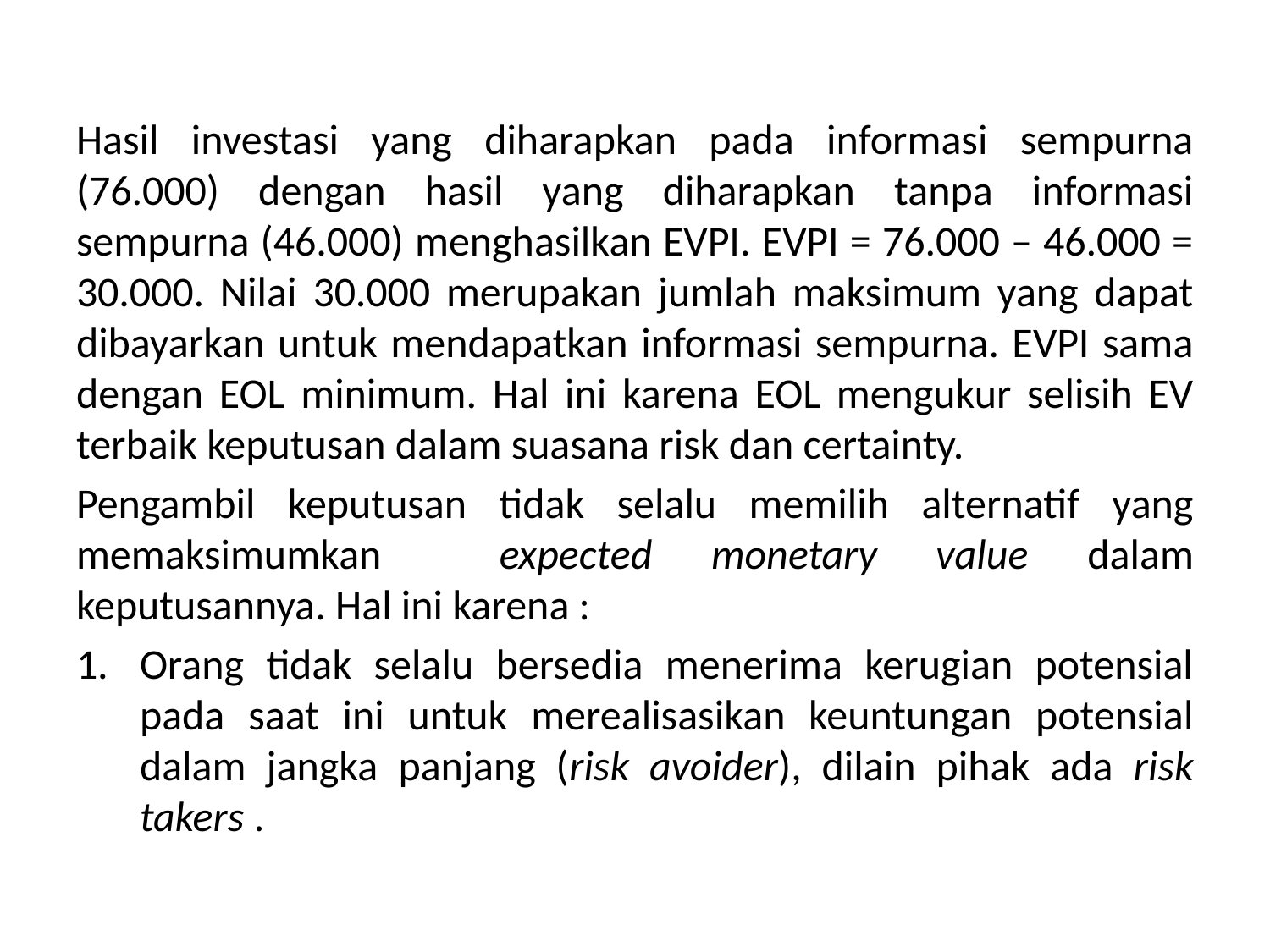

Hasil investasi yang diharapkan pada informasi sempurna (76.000) dengan hasil yang diharapkan tanpa informasi sempurna (46.000) menghasilkan EVPI. EVPI = 76.000 – 46.000 = 30.000. Nilai 30.000 merupakan jumlah maksimum yang dapat dibayarkan untuk mendapatkan informasi sempurna. EVPI sama dengan EOL minimum. Hal ini karena EOL mengukur selisih EV terbaik keputusan dalam suasana risk dan certainty.
Pengambil keputusan tidak selalu memilih alternatif yang memaksimumkan  expected monetary value dalam keputusannya. Hal ini karena :
Orang tidak selalu bersedia menerima kerugian potensial pada saat ini untuk merealisasikan keuntungan potensial dalam jangka panjang (risk avoider), dilain pihak ada risk takers .